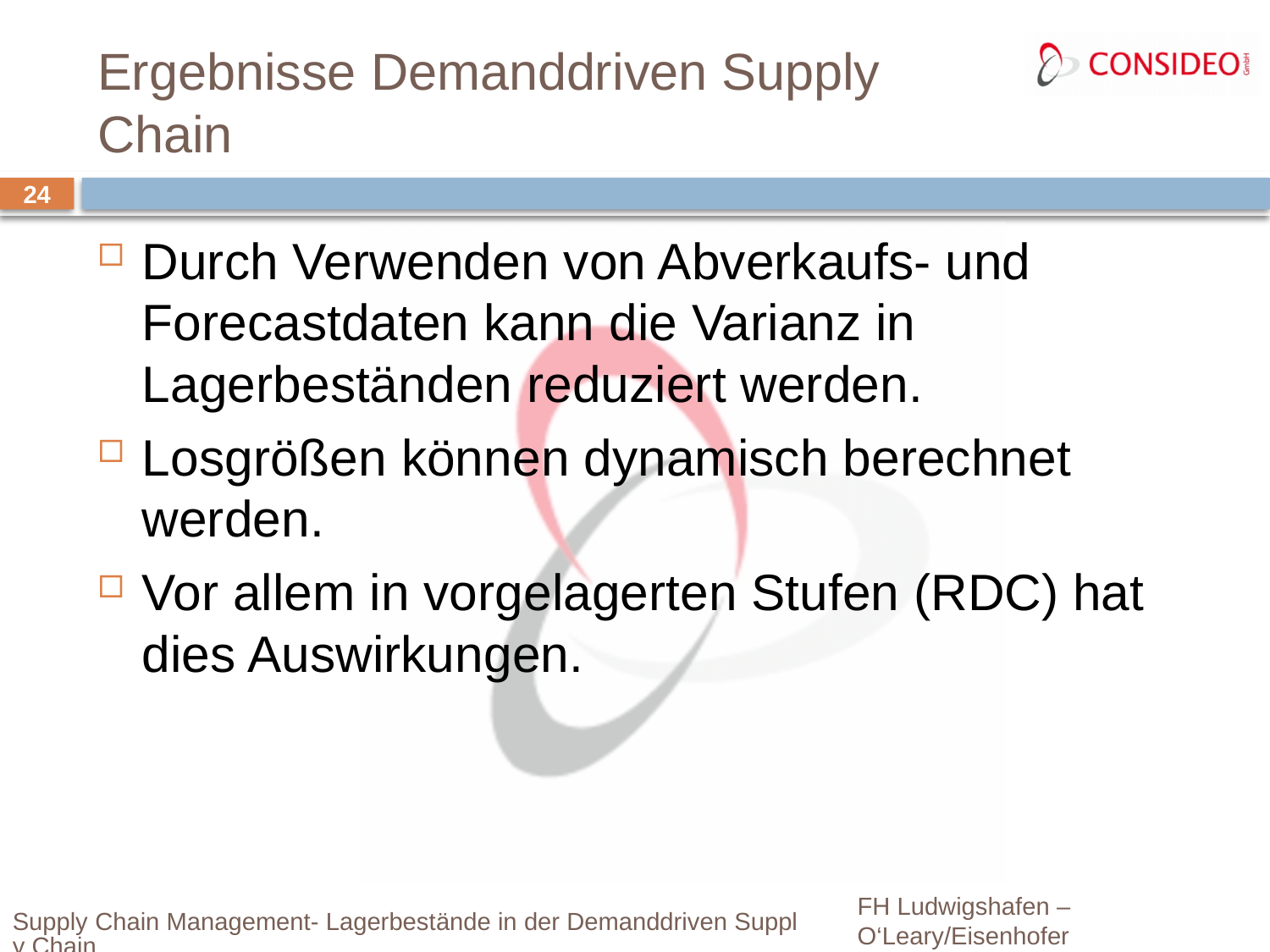

# Ergebnisse Demanddriven Supply Chain
24
Durch Verwenden von Abverkaufs- und Forecastdaten kann die Varianz in Lagerbeständen reduziert werden.
Losgrößen können dynamisch berechnet werden.
Vor allem in vorgelagerten Stufen (RDC) hat dies Auswirkungen.
Supply Chain Management- Lagerbestände in der Demanddriven Supply Chain
FH Ludwigshafen – O‘Leary/Eisenhofer